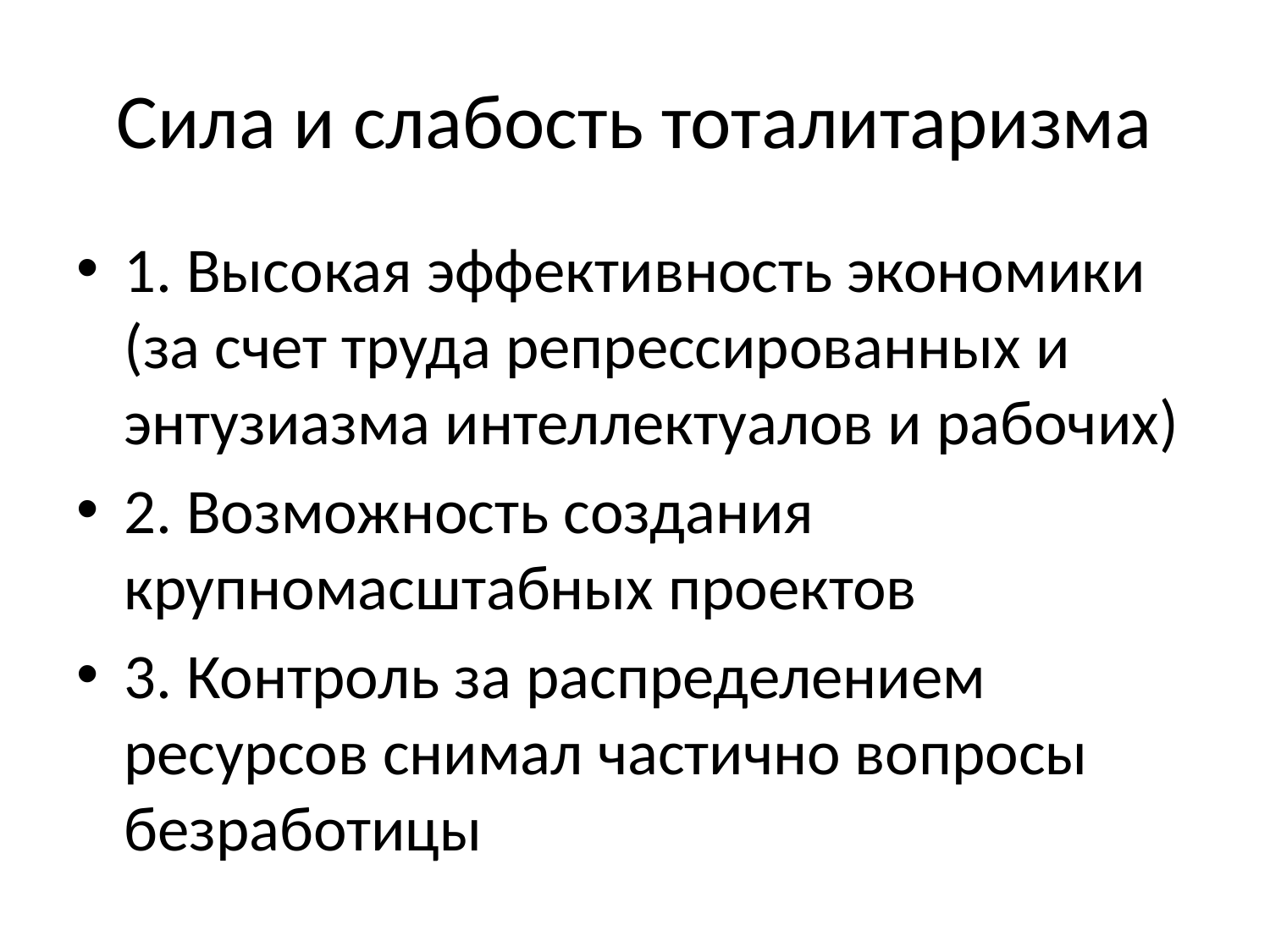

# Сила и слабость тоталитаризма
1. Высокая эффективность экономики (за счет труда репрессированных и энтузиазма интеллектуалов и рабочих)
2. Возможность создания крупномасштабных проектов
3. Контроль за распределением ресурсов снимал частично вопросы безработицы